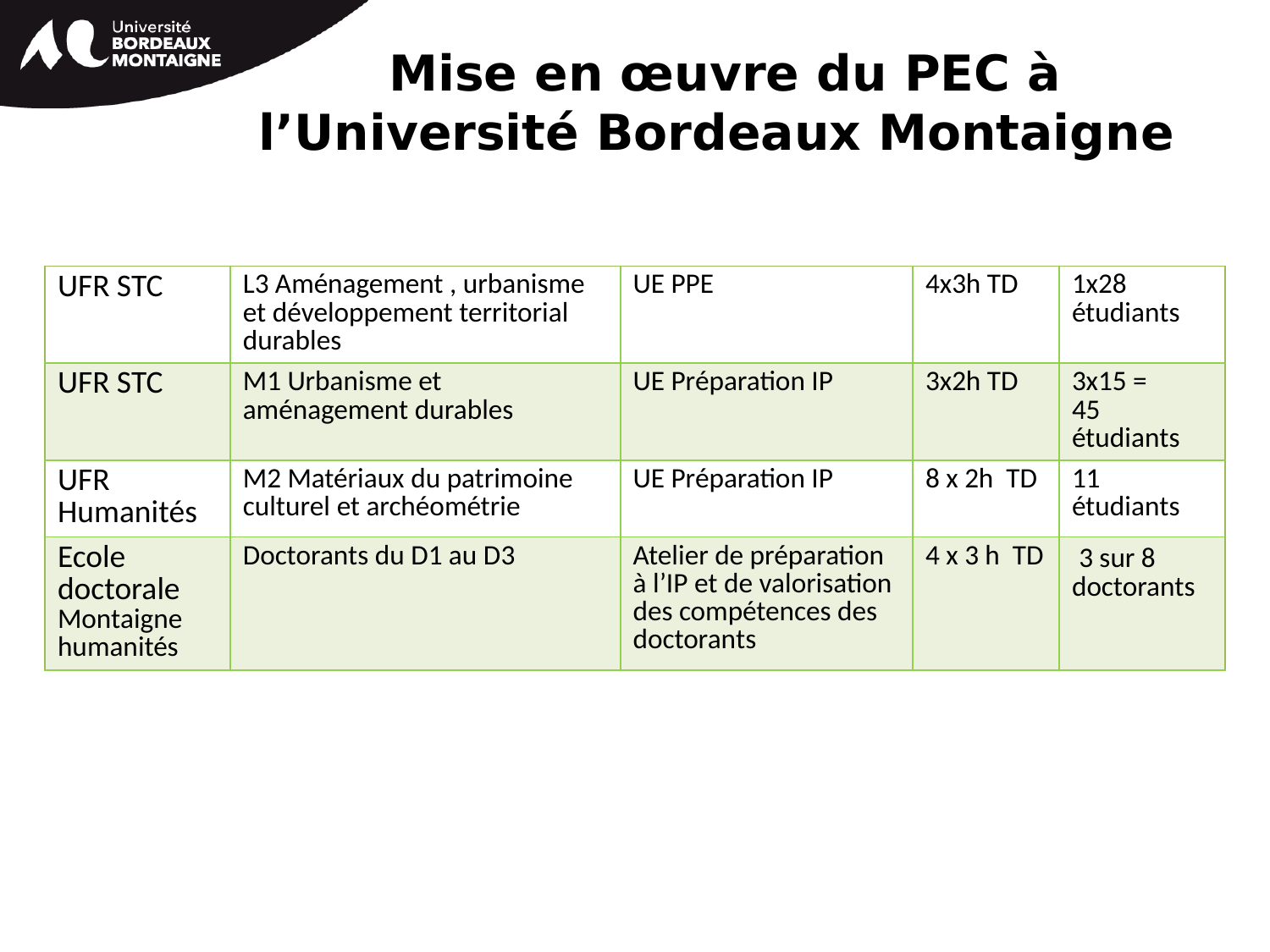

# Mise en œuvre du PEC à l’Université Bordeaux Montaigne
| UFR STC | L3 Aménagement , urbanisme et développement territorial durables | UE PPE | 4x3h TD | 1x28 étudiants |
| --- | --- | --- | --- | --- |
| UFR STC | M1 Urbanisme et aménagement durables | UE Préparation IP | 3x2h TD | 3x15 = 45 étudiants |
| UFR Humanités | M2 Matériaux du patrimoine culturel et archéométrie | UE Préparation IP | 8 x 2h TD | 11 étudiants |
| Ecole doctorale Montaigne humanités | Doctorants du D1 au D3 | Atelier de préparation à l’IP et de valorisation des compétences des doctorants | 4 x 3 h TD | 3 sur 8 doctorants |